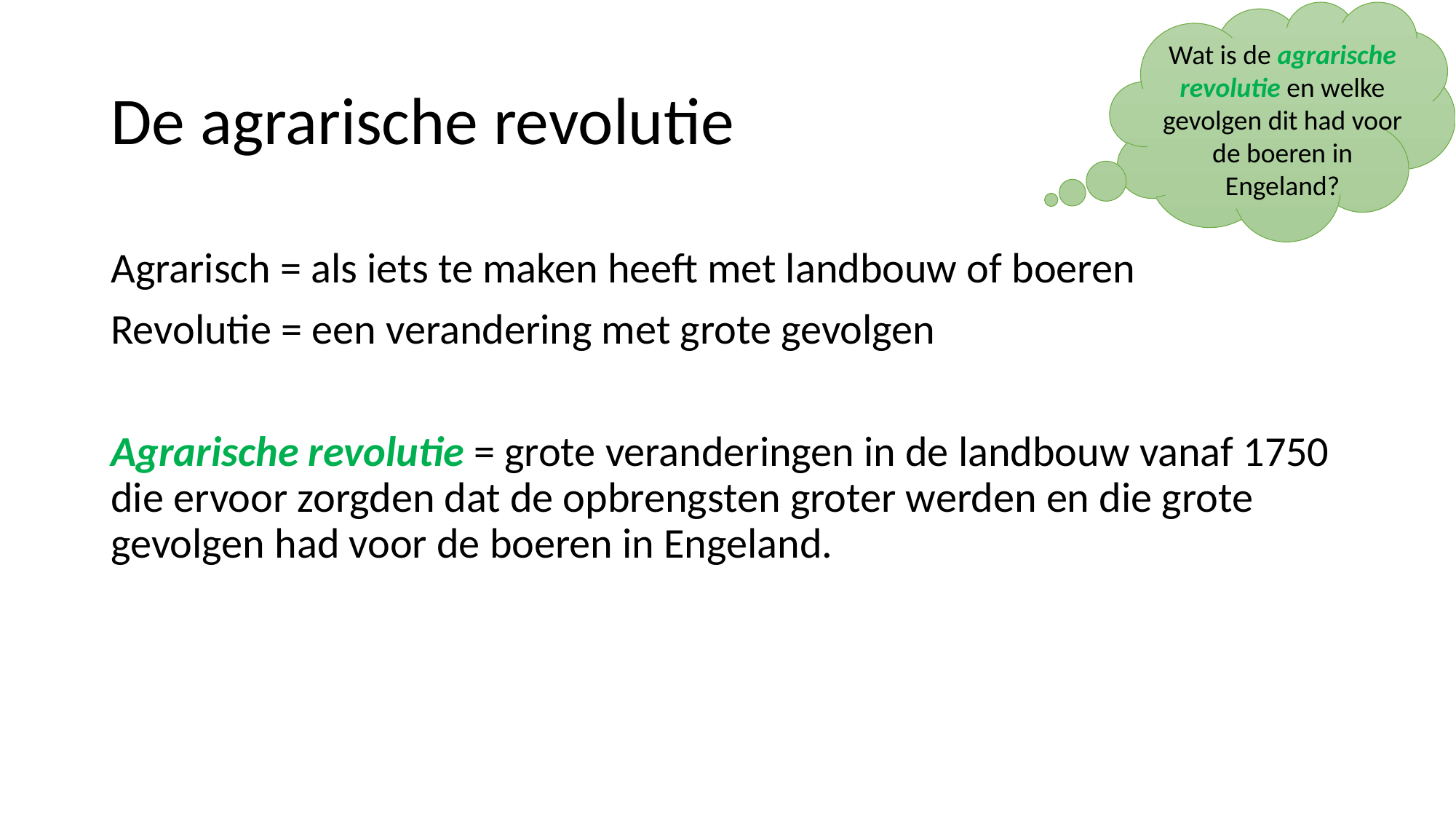

Wat is de agrarische revolutie en welke gevolgen dit had voor de boeren in Engeland?

# De agrarische revolutie
Agrarisch = als iets te maken heeft met landbouw of boeren
Revolutie = een verandering met grote gevolgen

Agrarische revolutie = grote veranderingen in de landbouw vanaf 1750 die ervoor zorgden dat de opbrengsten groter werden en die grote gevolgen had voor de boeren in Engeland.